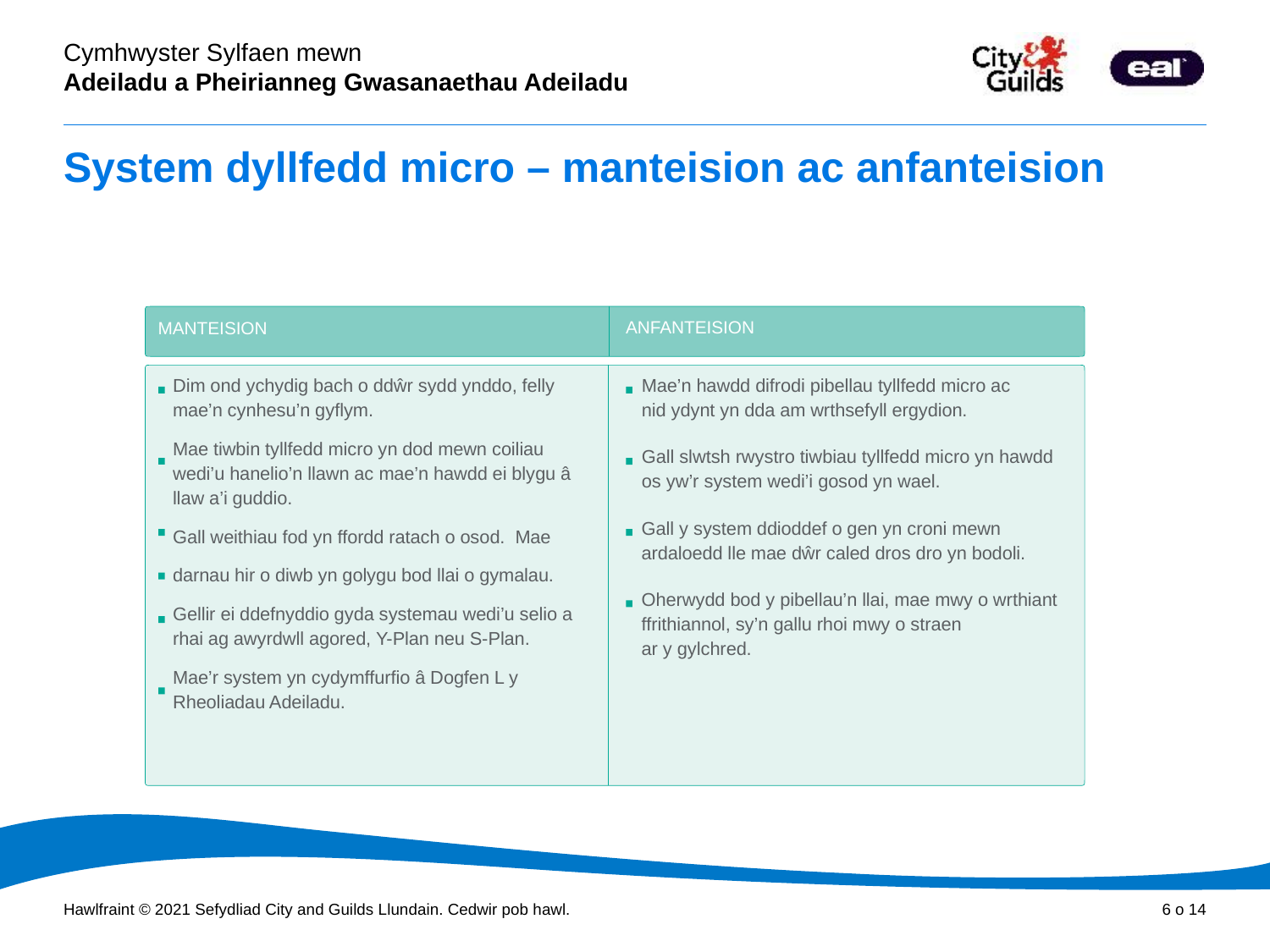

# System dyllfedd micro – manteision ac anfanteision

ANFANTEISION
MANTEISION

Dim ond ychydig bach o ddŵr sydd ynddo, felly mae’n cynhesu’n gyflym.
Mae tiwbin tyllfedd micro yn dod mewn coiliau wedi’u hanelio’n llawn ac mae’n hawdd ei blygu â llaw a’i guddio.
Gall weithiau fod yn ffordd ratach o osod.  Mae darnau hir o diwb yn golygu bod llai o gymalau.
Gellir ei ddefnyddio gyda systemau wedi’u selio a rhai ag awyrdwll agored, Y-Plan neu S-Plan.
Mae’r system yn cydymffurfio â Dogfen L y Rheoliadau Adeiladu.
Mae’n hawdd difrodi pibellau tyllfedd micro ac nid ydynt yn dda am wrthsefyll ergydion.

Gall slwtsh rwystro tiwbiau tyllfedd micro yn hawdd os yw’r system wedi’i gosod yn wael.

Gall y system ddioddef o gen yn croni mewn ardaloedd lle mae dŵr caled dros dro yn bodoli.

Oherwydd bod y pibellau’n llai, mae mwy o wrthiant ffrithiannol, sy’n gallu rhoi mwy o straen
ar y gylchred.